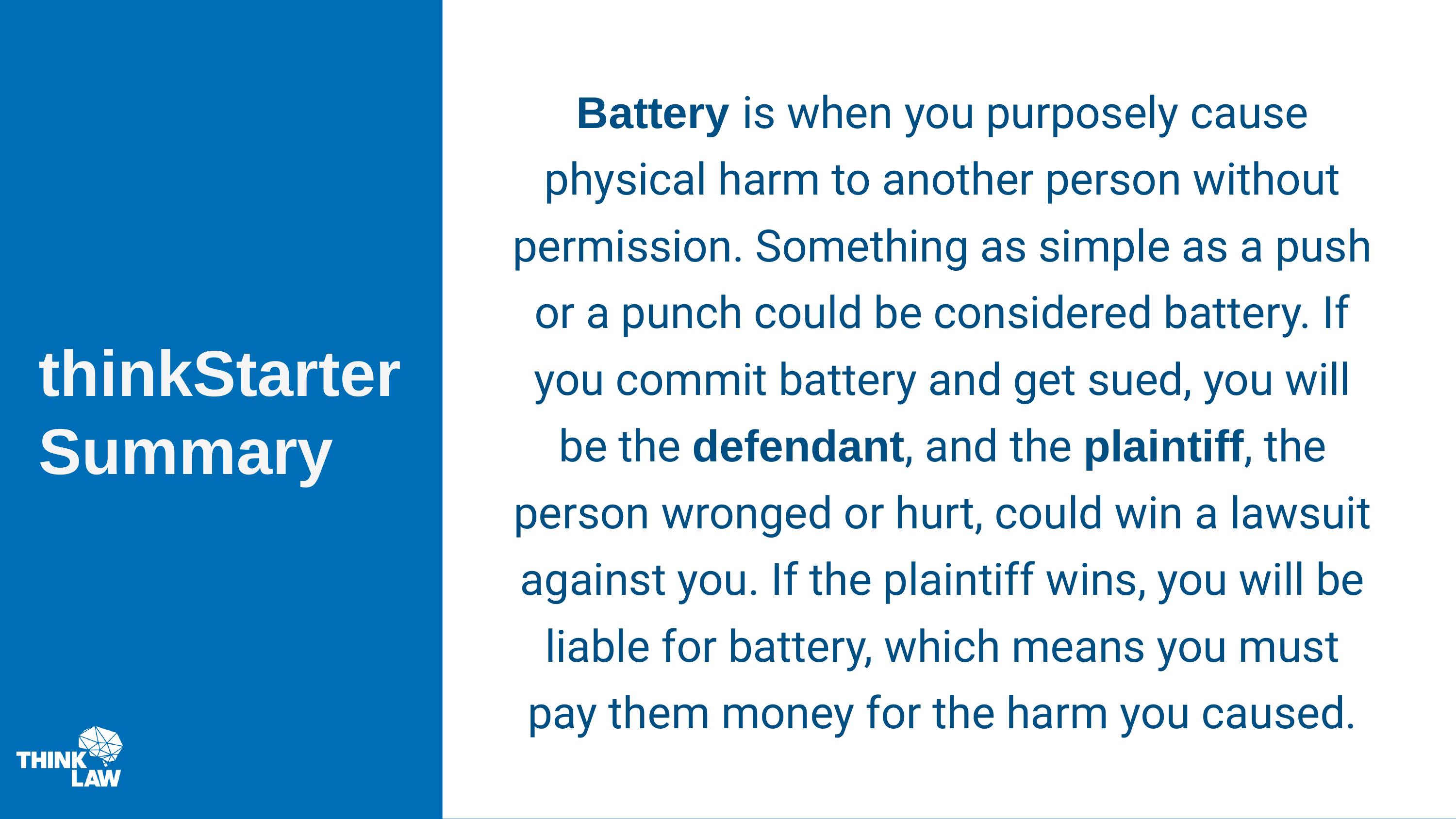

Battery is when you purposely cause physical harm to another person without permission. Something as simple as a push or a punch could be considered battery. If you commit battery and get sued, you will be the defendant, and the plaintiff, the person wronged or hurt, could win a lawsuit against you. If the plaintiff wins, you will be liable for battery, which means you must pay them money for the harm you caused.
thinkStarter Summary